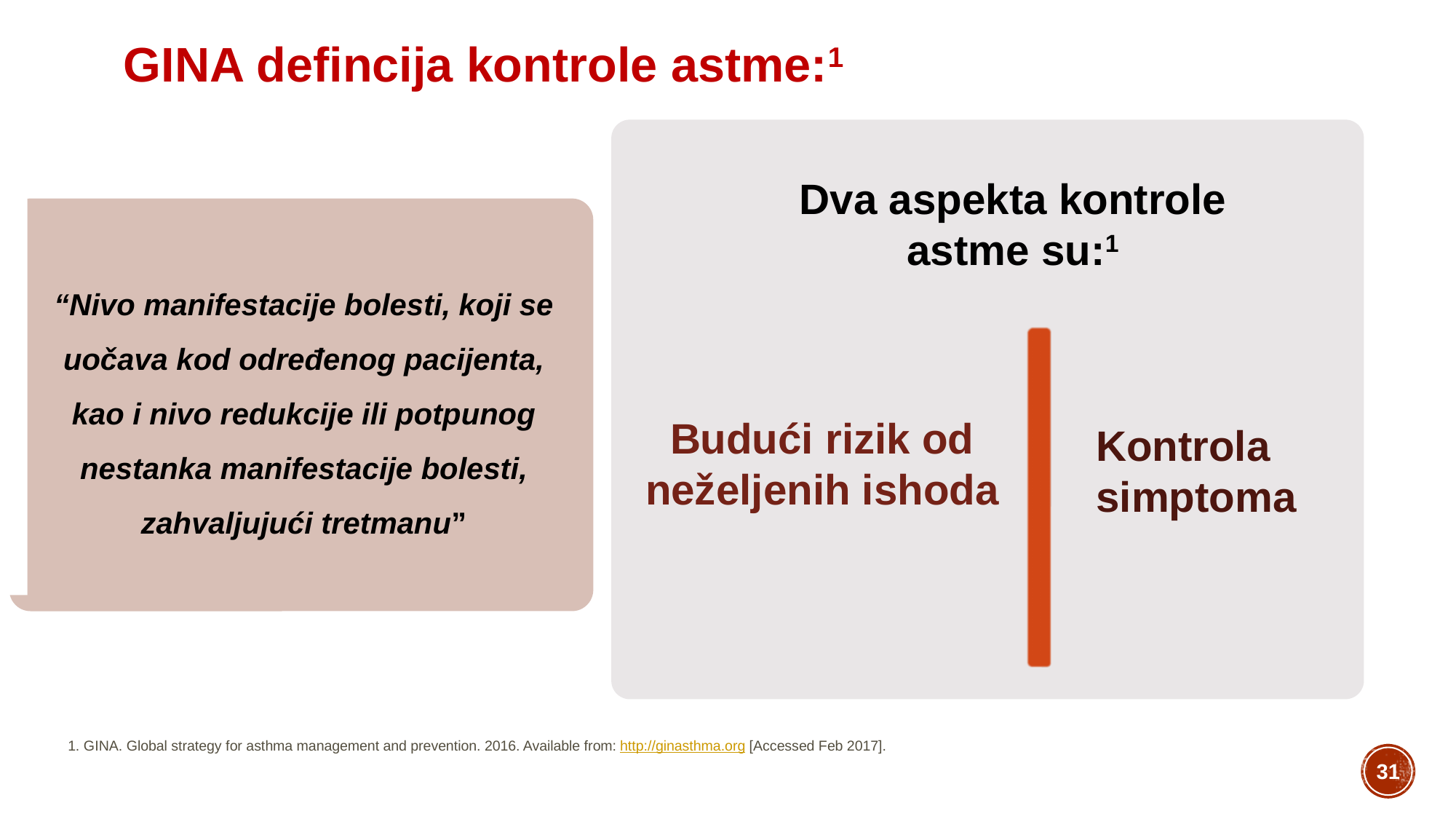

GINA defincija kontrole astme:1

Dva aspekta kontrole astme su:1

“Nivo manifestacije bolesti, koji se uočava kod određenog pacijenta, kao i nivo redukcije ili potpunog nestanka manifestacije bolesti, zahvaljujući tretmanu”

Budući rizik od neželjenih ishoda
Kontrola simptoma
1. GINA. Global strategy for asthma management and prevention. 2016. Available from: http://ginasthma.org [Accessed Feb 2017].
31